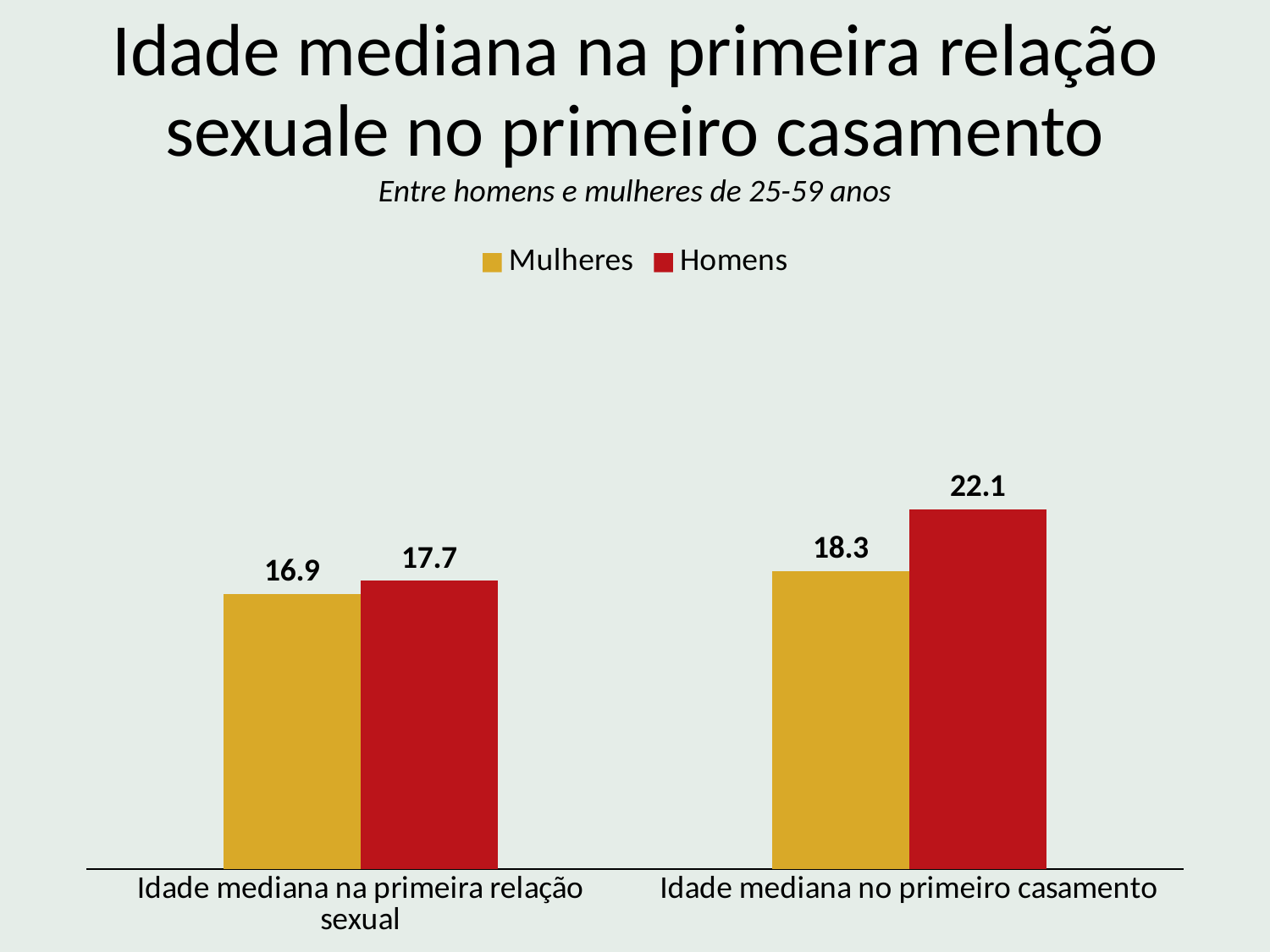

Idade mediana na primeira relação sexuale no primeiro casamento
Entre homens e mulheres de 25-59 anos

### Chart

| Category | Mulheres | Homens |
|---|---|---|
| Idade mediana na primeira relação sexual | 16.9 | 17.7 |
| Idade mediana no primeiro casamento | 18.3 | 22.1 |